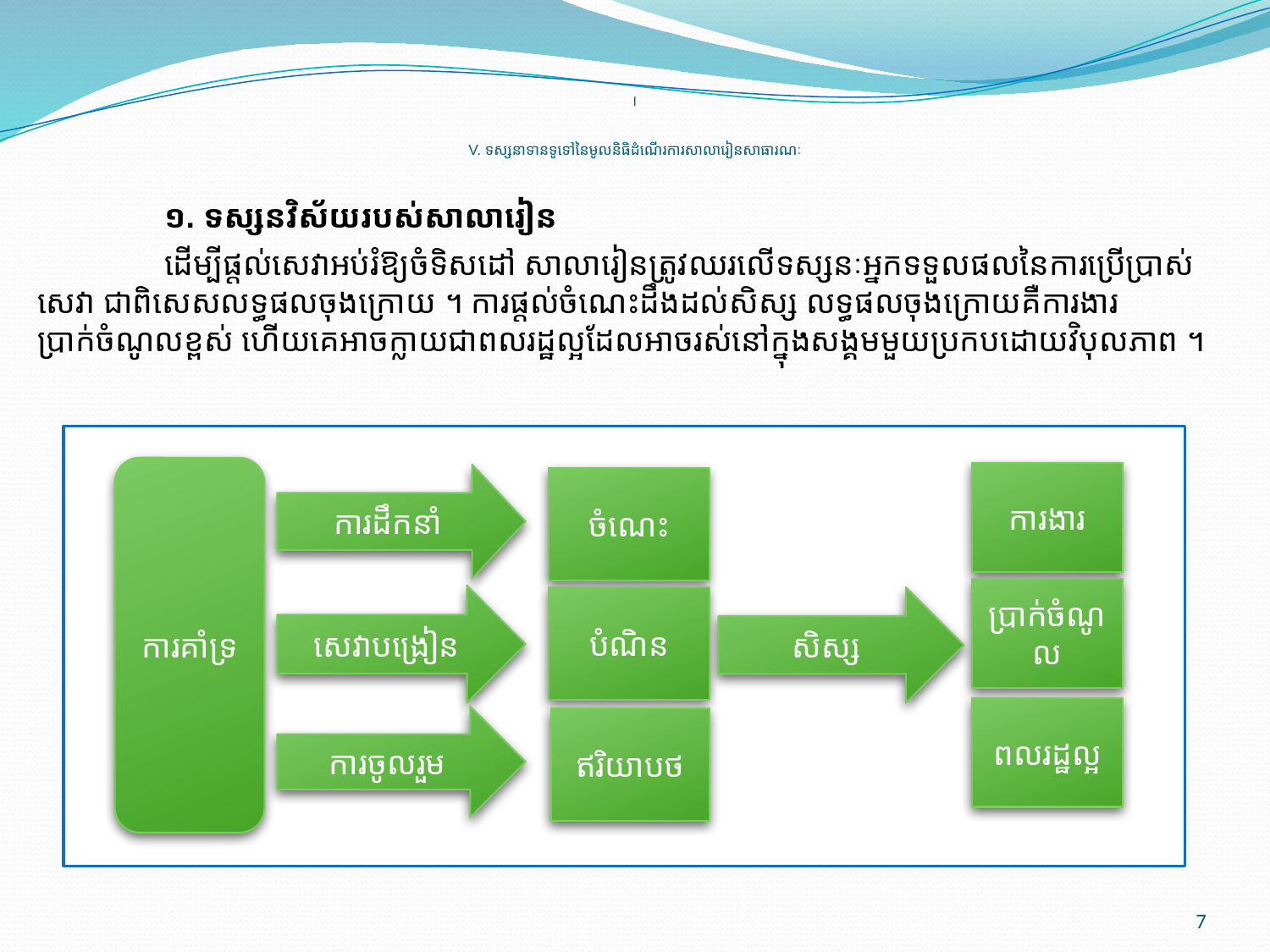

# I V. ទស្សនាទានទូទៅនៃមូលនិធិដំណើរការសាលារៀនសាធារណៈ
	១. ទស្សនវិស័យរបស់សាលារៀន
	ដើម្បីផ្តល់សេវាអប់រំឱ្យចំទិសដៅ សាលារៀនត្រូវឈរលើទស្សនៈអ្នកទទួលផលនៃការប្រើប្រាស់​សេវា ជាពិសេសលទ្ធផលចុងក្រោយ ។ ការផ្តល់ចំណេះដឹងដល់សិស្ស លទ្ធផលចុងក្រោយគឺការងារ ប្រាក់ចំណូលខ្ពស់ ហើយគេអាចក្លាយជាពលរដ្ឋល្អដែលអាចរស់នៅក្នុងសង្គមមួយប្រកបដោយវិបុលភាព ។

ការគាំទ្រ
ការងារ
ការដឹកនាំ
ចំណេះ
ប្រាក់ចំណូល
សេវាបង្រៀន
បំណិន
សិស្ស
ពលរដ្ឋល្អ
ការចូលរួម
ឥរិយាបថ

7